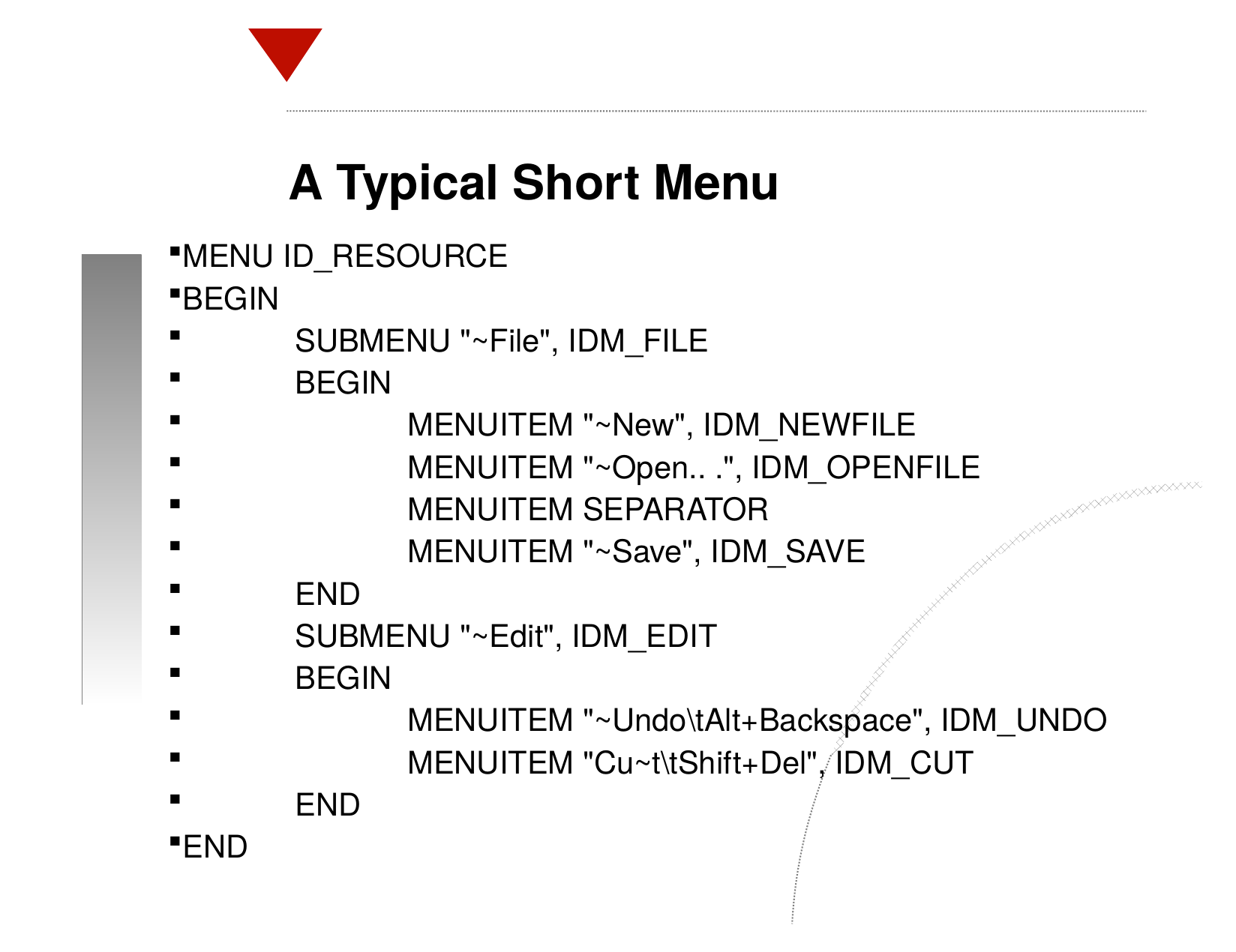

A Typical Short Menu
MENU ID_RESOURCE
BEGIN
	SUBMENU "~File", IDM_FILE
	BEGIN
		MENUITEM "~New", IDM_NEWFILE
		MENUITEM "~Open.. .", IDM_OPENFILE
		MENUITEM SEPARATOR
		MENUITEM "~Save", IDM_SAVE
	END
	SUBMENU "~Edit", IDM_EDIT
	BEGIN
		MENUITEM "~Undo\tAlt+Backspace", IDM_UNDO
		MENUITEM "Cu~t\tShift+Del", IDM_CUT
	END
END